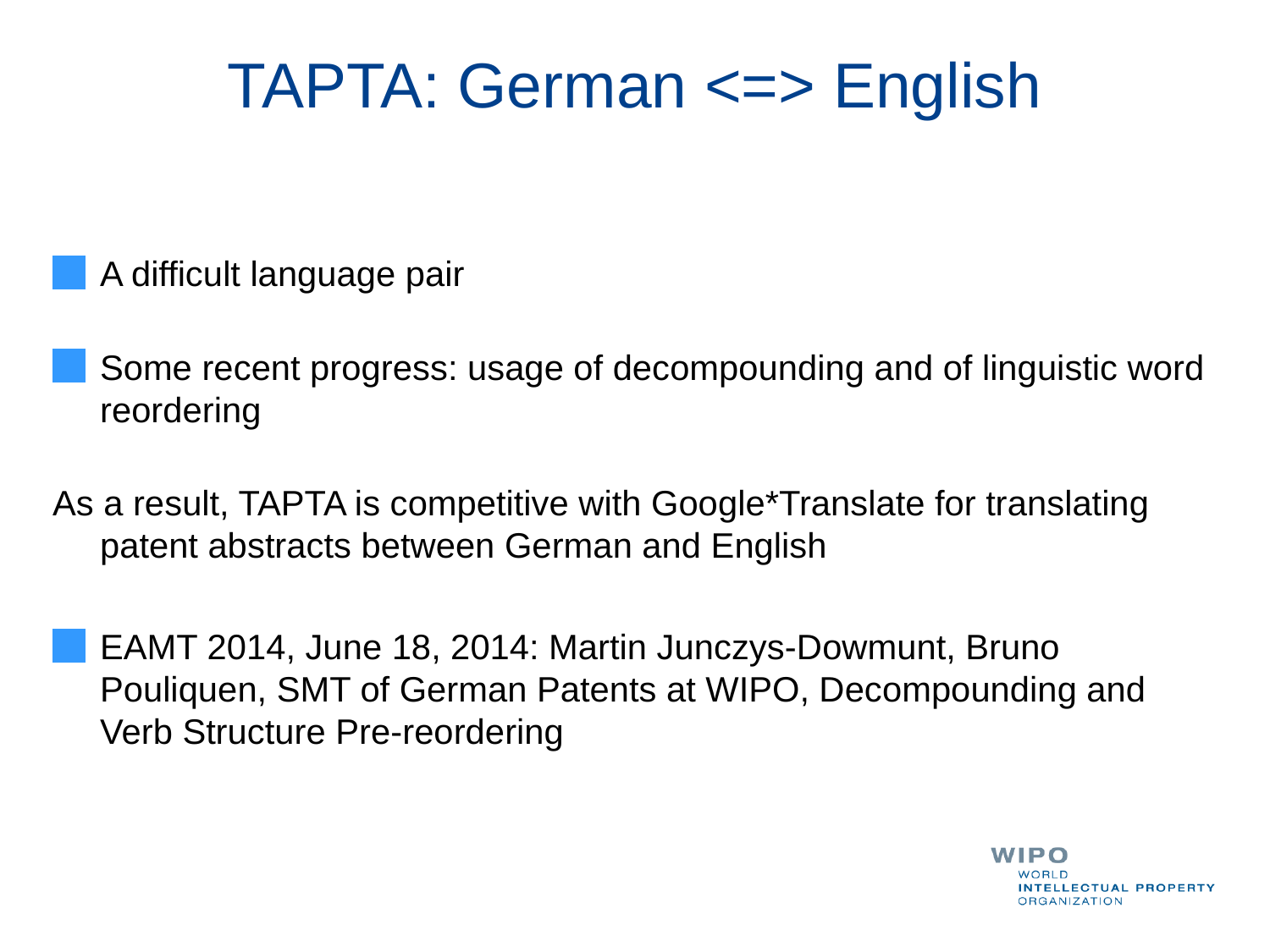

TAPTA: German <=> English
A difficult language pair
Some recent progress: usage of decompounding and of linguistic word reordering
As a result, TAPTA is competitive with Google*Translate for translating patent abstracts between German and English

EAMT 2014, June 18, 2014: Martin Junczys-Dowmunt, Bruno Pouliquen, SMT of German Patents at WIPO, Decompounding and Verb Structure Pre-reordering